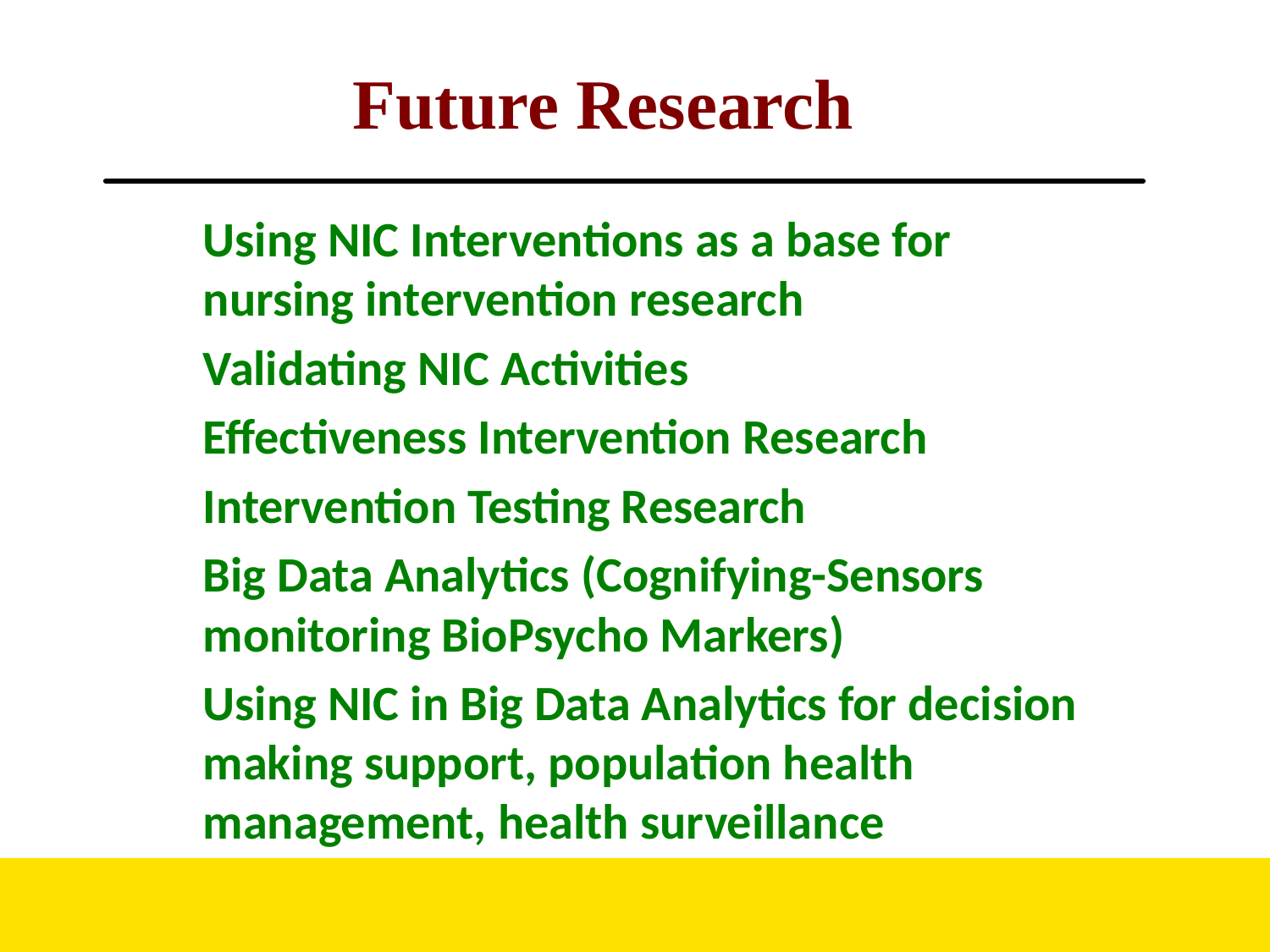

# Future Research
Using NIC Interventions as a base for 	nursing intervention research
Validating NIC Activities
Effectiveness Intervention Research
Intervention Testing Research
Big Data Analytics (Cognifying-Sensors 	monitoring BioPsycho Markers)
Using NIC in Big Data Analytics for decision 	making support, population health 	management, health surveillance